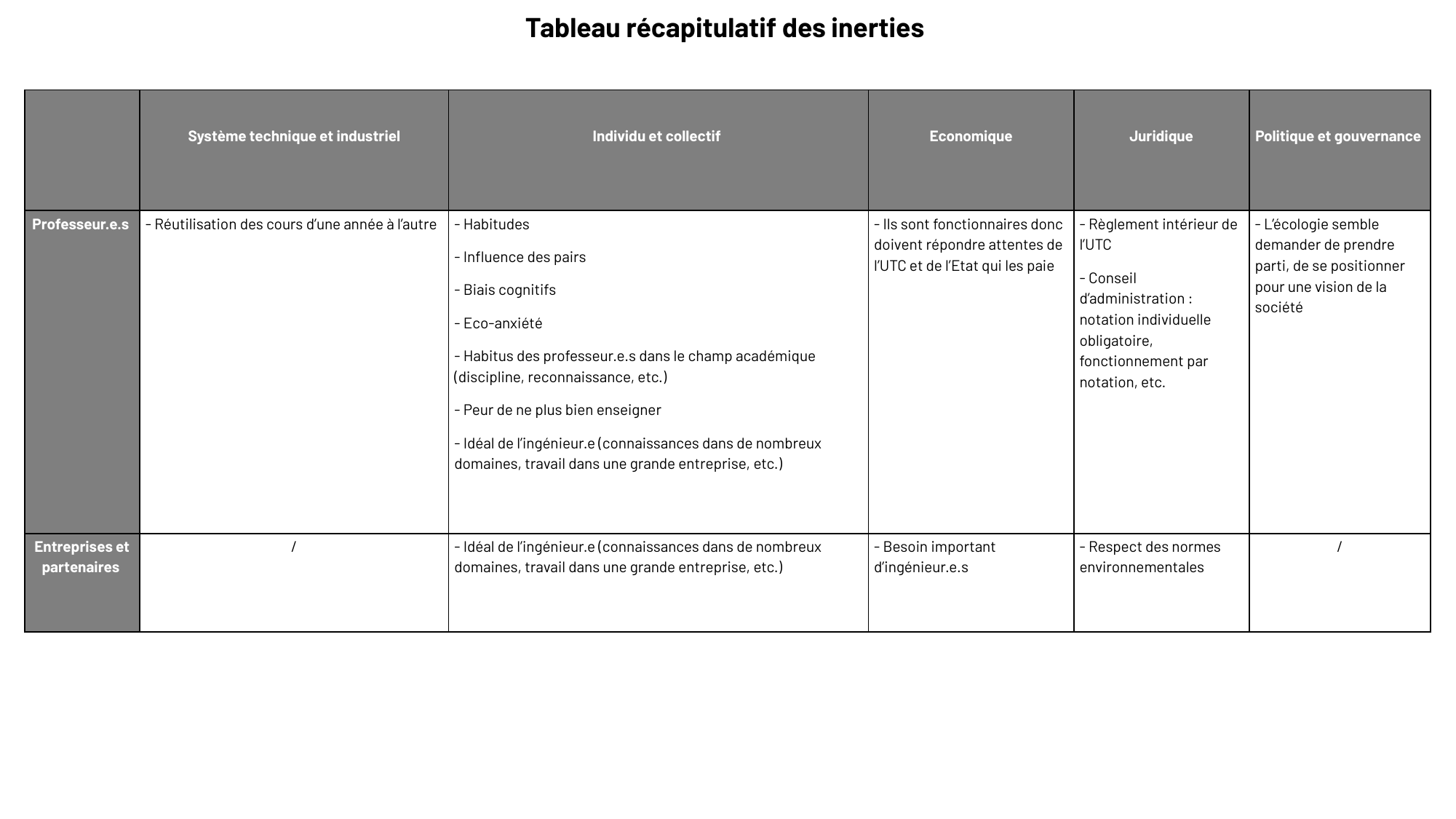

Tableau récapitulatif des inerties
|  | Système technique et industriel | Individu et collectif | Economique | Juridique | Politique et gouvernance |
| --- | --- | --- | --- | --- | --- |
| Professeur.e.s | - Réutilisation des cours d’une année à l’autre | - Habitudes - Influence des pairs - Biais cognitifs - Eco-anxiété - Habitus des professeur.e.s dans le champ académique (discipline, reconnaissance, etc.) - Peur de ne plus bien enseigner - Idéal de l’ingénieur.e (connaissances dans de nombreux domaines, travail dans une grande entreprise, etc.) | - Ils sont fonctionnaires donc doivent répondre attentes de l’UTC et de l’Etat qui les paie | - Règlement intérieur de l’UTC - Conseil d’administration : notation individuelle obligatoire, fonctionnement par notation, etc. | - L’écologie semble demander de prendre parti, de se positionner pour une vision de la société |
| --- | --- | --- | --- | --- | --- |
| Entreprises et partenaires | / | - Idéal de l’ingénieur.e (connaissances dans de nombreux domaines, travail dans une grande entreprise, etc.) | - Besoin important d’ingénieur.e.s | - Respect des normes environnementales | / |